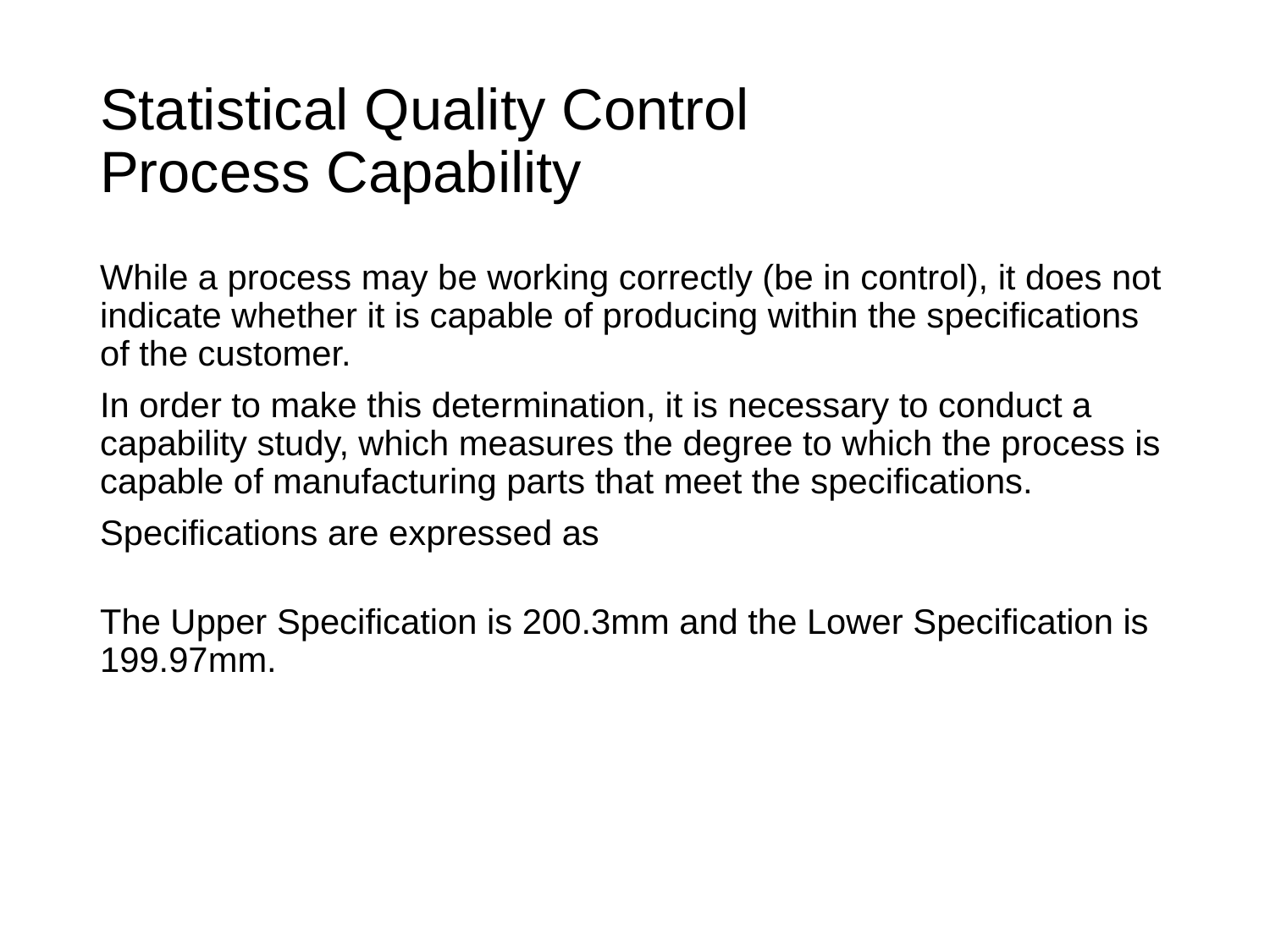

# Statistical Quality Control Process Capability
While a process may be working correctly (be in control), it does not indicate whether it is capable of producing within the specifications of the customer.
In order to make this determination, it is necessary to conduct a capability study, which measures the degree to which the process is capable of manufacturing parts that meet the specifications.
Specifications are expressed as 200mm ± 0.3mm or as        15Ω ± 0.01Ω
The Upper Specification is 200.3mm and the Lower Specification is 199.97mm.